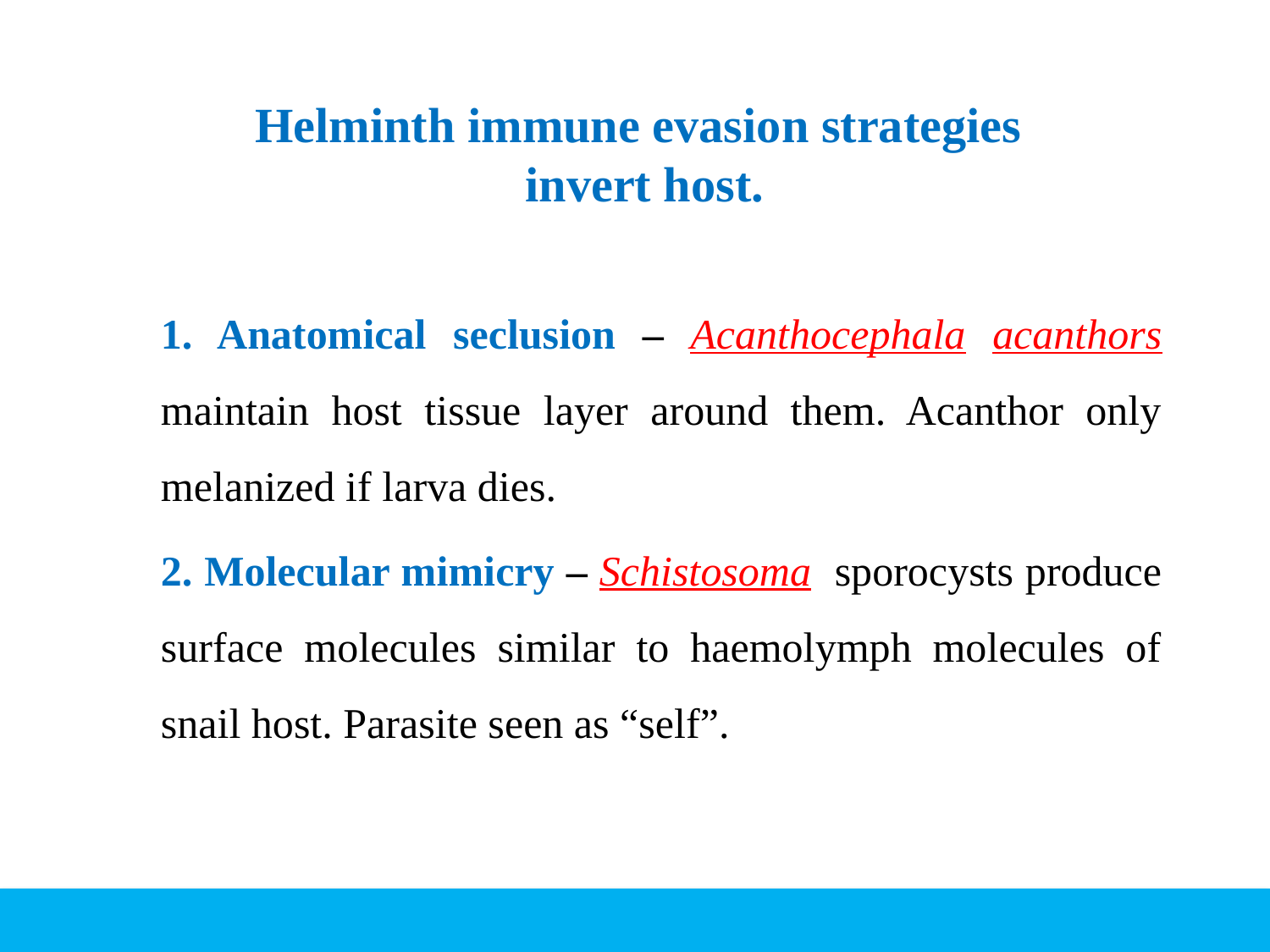

# Helminth immune evasion strategies invert host.
1. Anatomical seclusion – Acanthocephala acanthors maintain host tissue layer around them. Acanthor only melanized if larva dies.
2. Molecular mimicry – Schistosoma  sporocysts produce surface molecules similar to haemolymph molecules of snail host. Parasite seen as “self”.